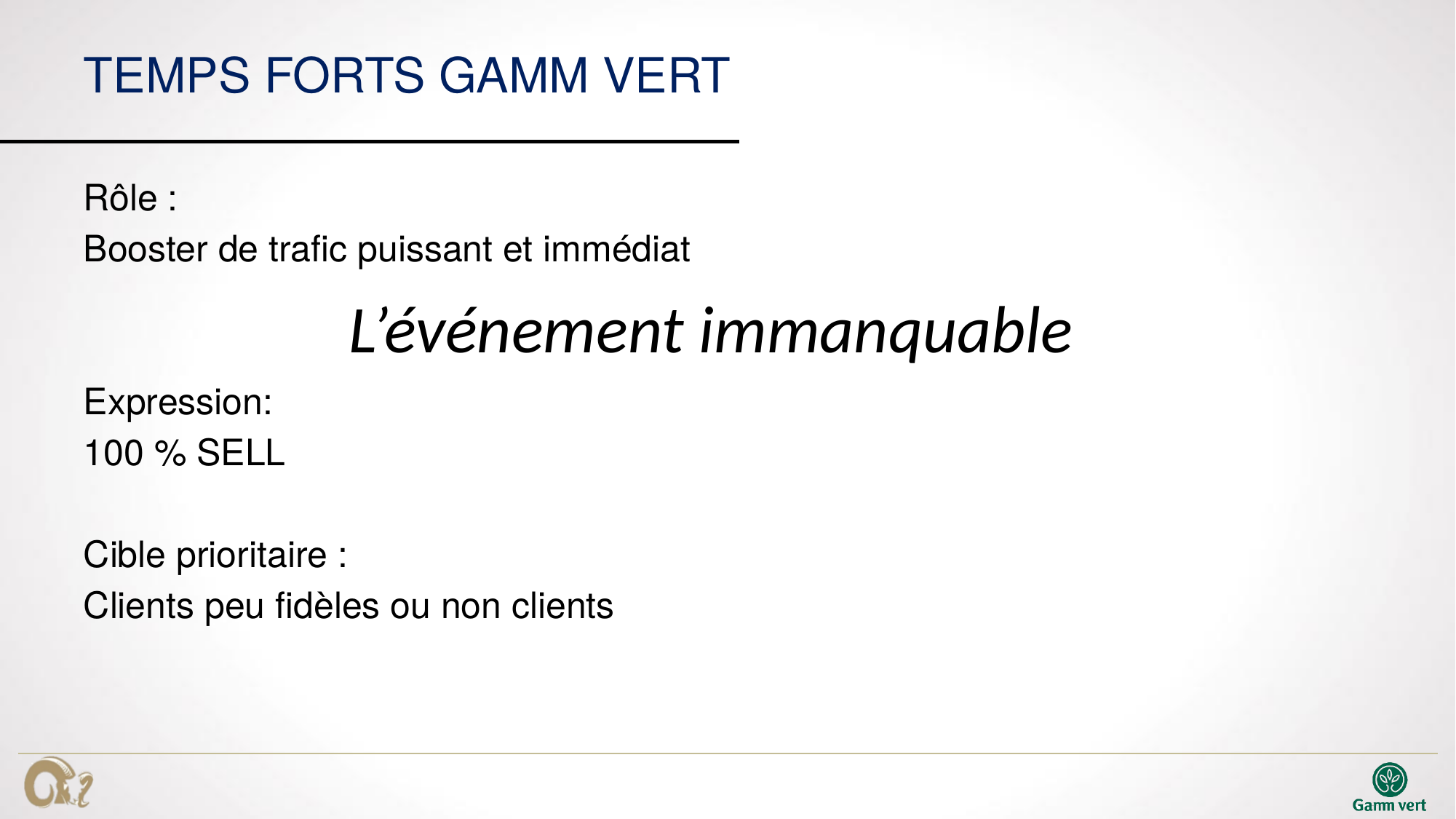

# TEMPS FORTS GAMM VERT
Rôle :
Booster de trafic puissant et immédiat

Expression:
100 % SELL

Cible prioritaire :
Clients peu fidèles ou non clients
L’événement immanquable